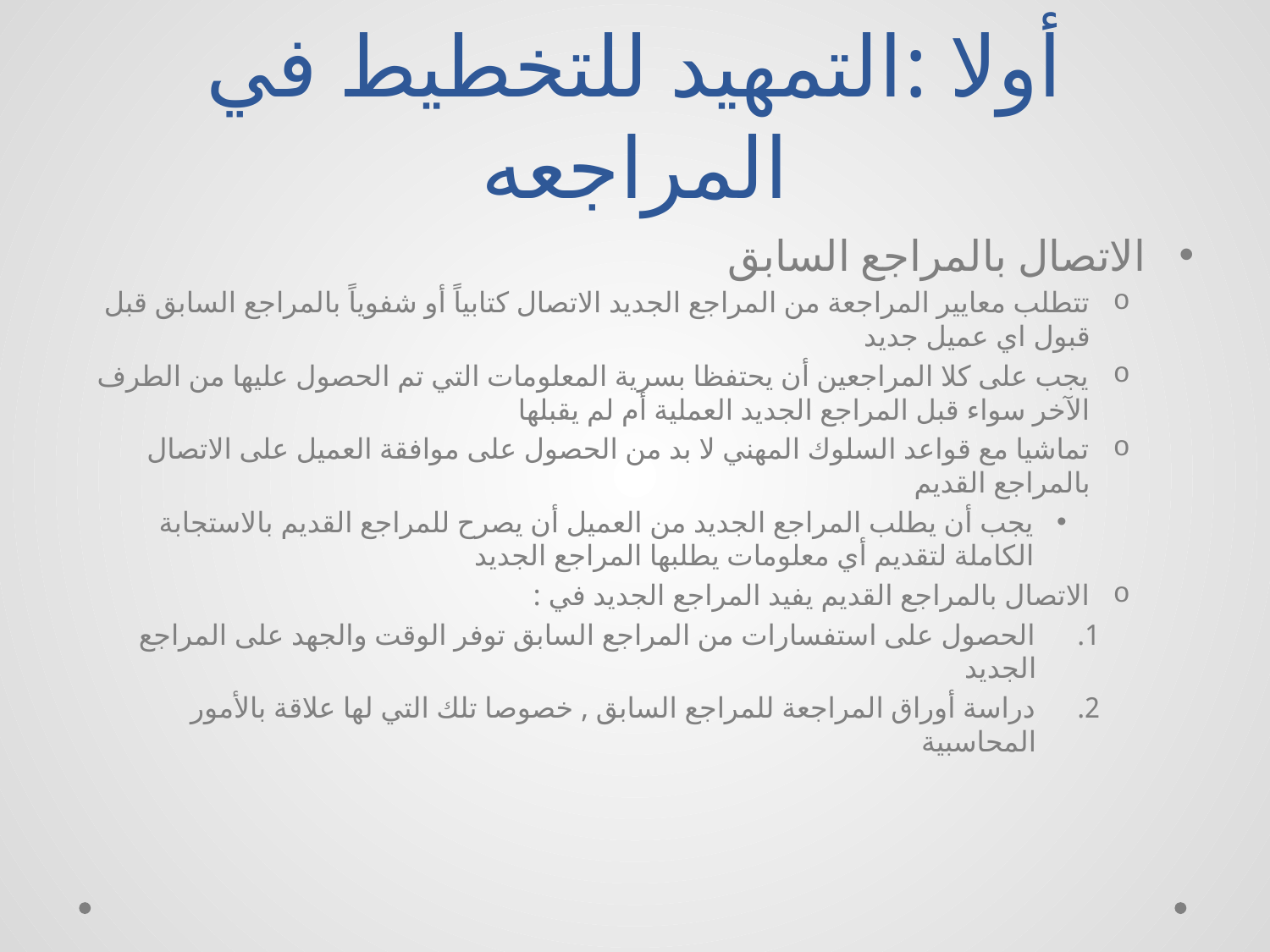

# أولا :التمهيد للتخطيط في المراجعه
الاتصال بالمراجع السابق
تتطلب معايير المراجعة من المراجع الجديد الاتصال كتابياً أو شفوياً بالمراجع السابق قبل قبول اي عميل جديد
يجب على كلا المراجعين أن يحتفظا بسرية المعلومات التي تم الحصول عليها من الطرف الآخر سواء قبل المراجع الجديد العملية أم لم يقبلها
تماشيا مع قواعد السلوك المهني لا بد من الحصول على موافقة العميل على الاتصال بالمراجع القديم
يجب أن يطلب المراجع الجديد من العميل أن يصرح للمراجع القديم بالاستجابة الكاملة لتقديم أي معلومات يطلبها المراجع الجديد
الاتصال بالمراجع القديم يفيد المراجع الجديد في :
الحصول على استفسارات من المراجع السابق توفر الوقت والجهد على المراجع الجديد
دراسة أوراق المراجعة للمراجع السابق , خصوصا تلك التي لها علاقة بالأمور المحاسبية